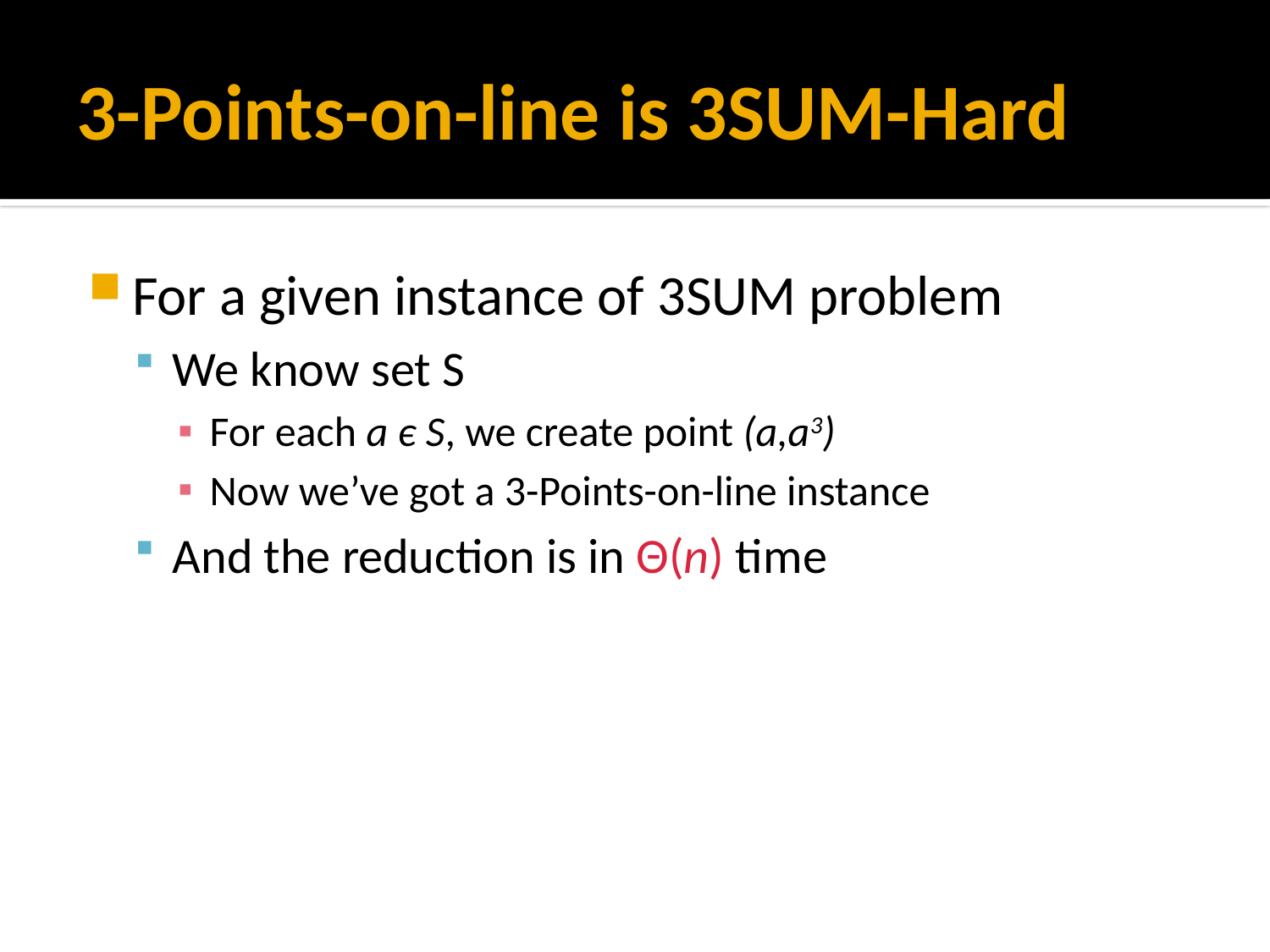

# 3-Points-on-line is 3SUM-Hard
For a given instance of 3SUM problem
We know set S
For each a є S, we create point (a,a3)
Now we’ve got a 3-Points-on-line instance
And the reduction is in Θ(n) time